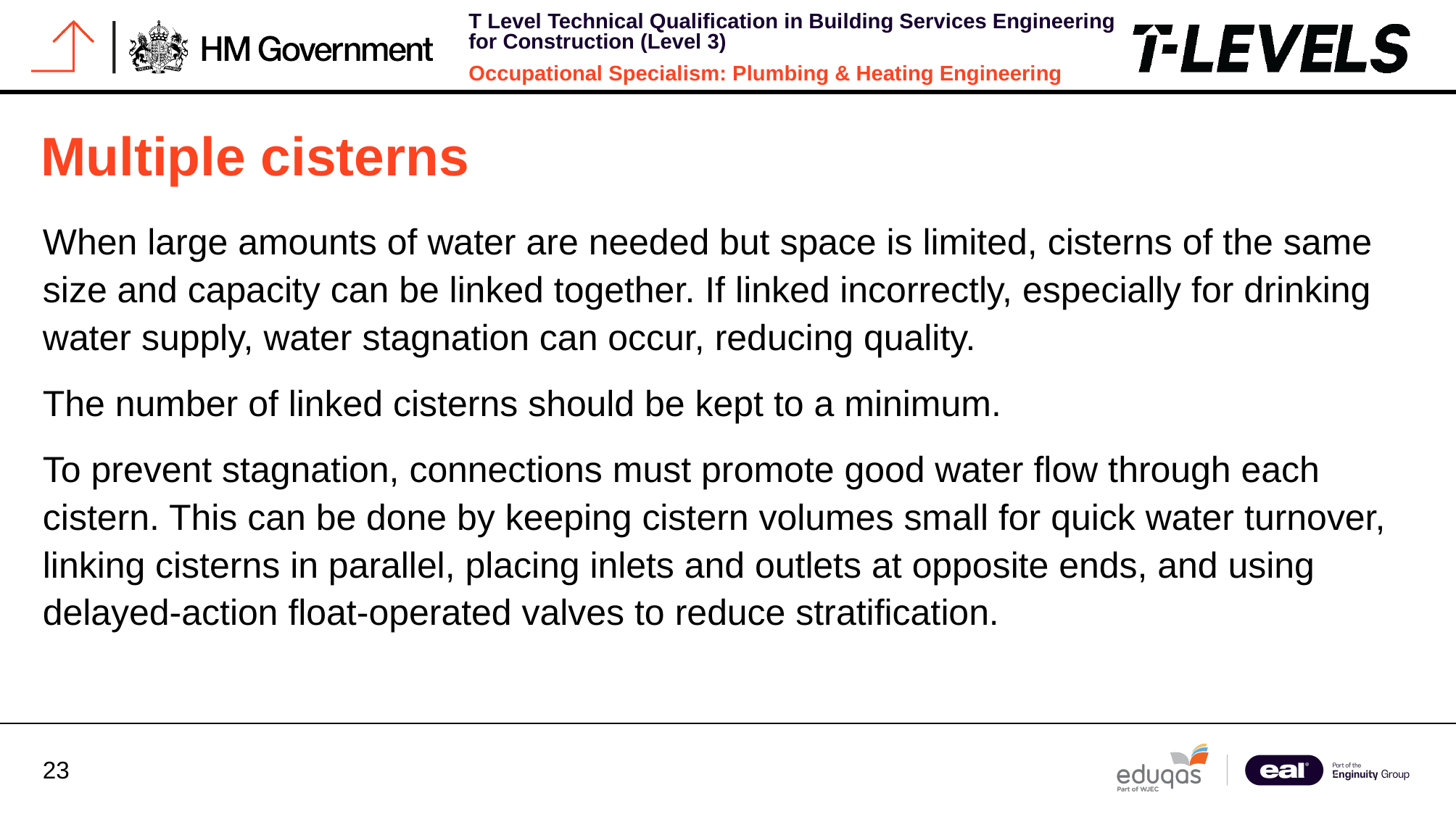

# Multiple cisterns
When large amounts of water are needed but space is limited, cisterns of the same size and capacity can be linked together. If linked incorrectly, especially for drinking water supply, water stagnation can occur, reducing quality.
The number of linked cisterns should be kept to a minimum.
To prevent stagnation, connections must promote good water flow through each cistern. This can be done by keeping cistern volumes small for quick water turnover, linking cisterns in parallel, placing inlets and outlets at opposite ends, and using delayed-action float-operated valves to reduce stratification.